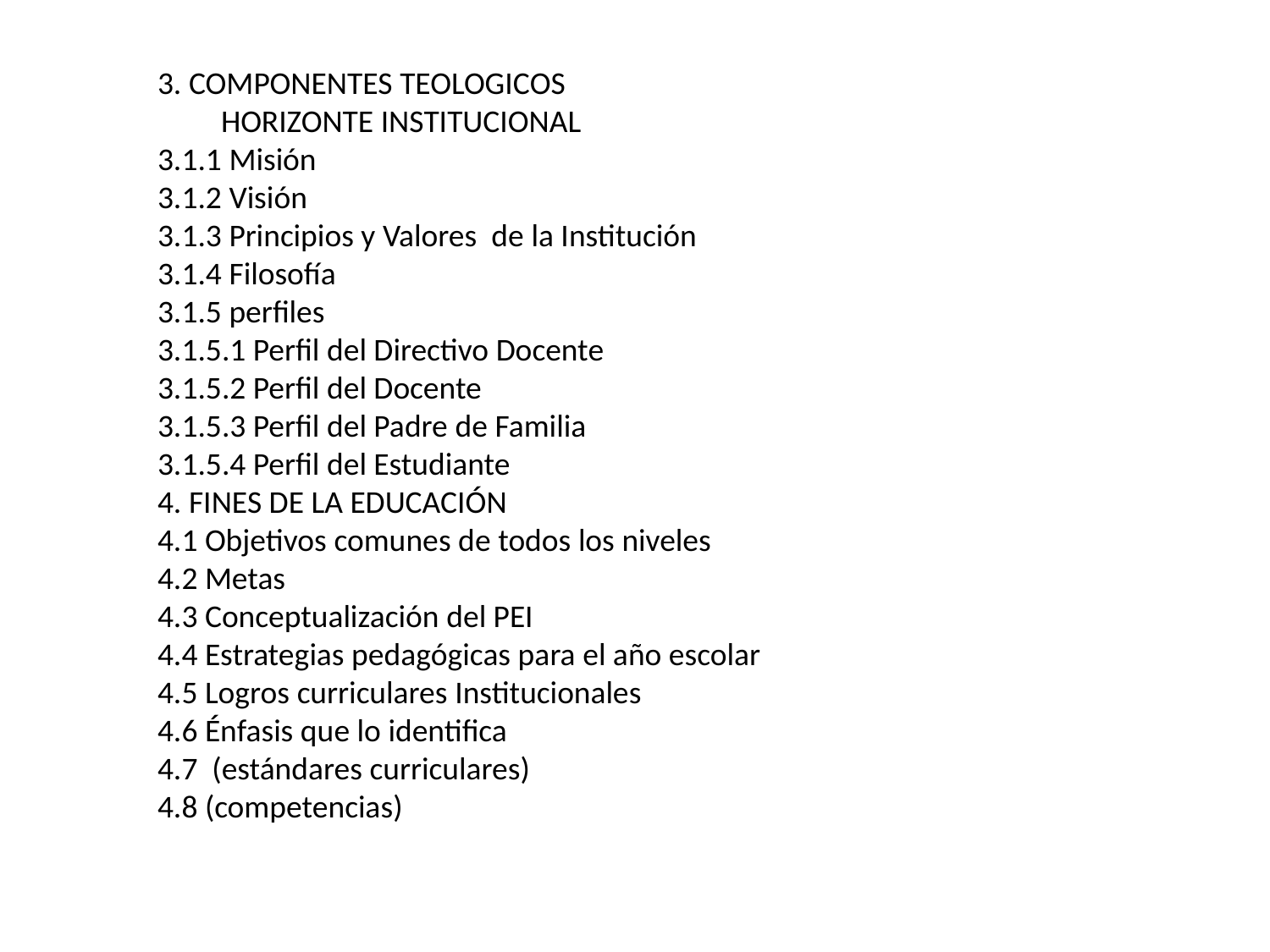

3. COMPONENTES TEOLOGICOS
HORIZONTE INSTITUCIONAL
3.1.1 Misión
3.1.2 Visión
3.1.3 Principios y Valores  de la Institución
3.1.4 Filosofía
3.1.5 perfiles
3.1.5.1 Perfil del Directivo Docente
3.1.5.2 Perfil del Docente
3.1.5.3 Perfil del Padre de Familia
3.1.5.4 Perfil del Estudiante
4. FINES DE LA EDUCACIÓN
4.1 Objetivos comunes de todos los niveles
4.2 Metas
4.3 Conceptualización del PEI
4.4 Estrategias pedagógicas para el año escolar
4.5 Logros curriculares Institucionales
4.6 Énfasis que lo identifica
4.7  (estándares curriculares)
4.8 (competencias)